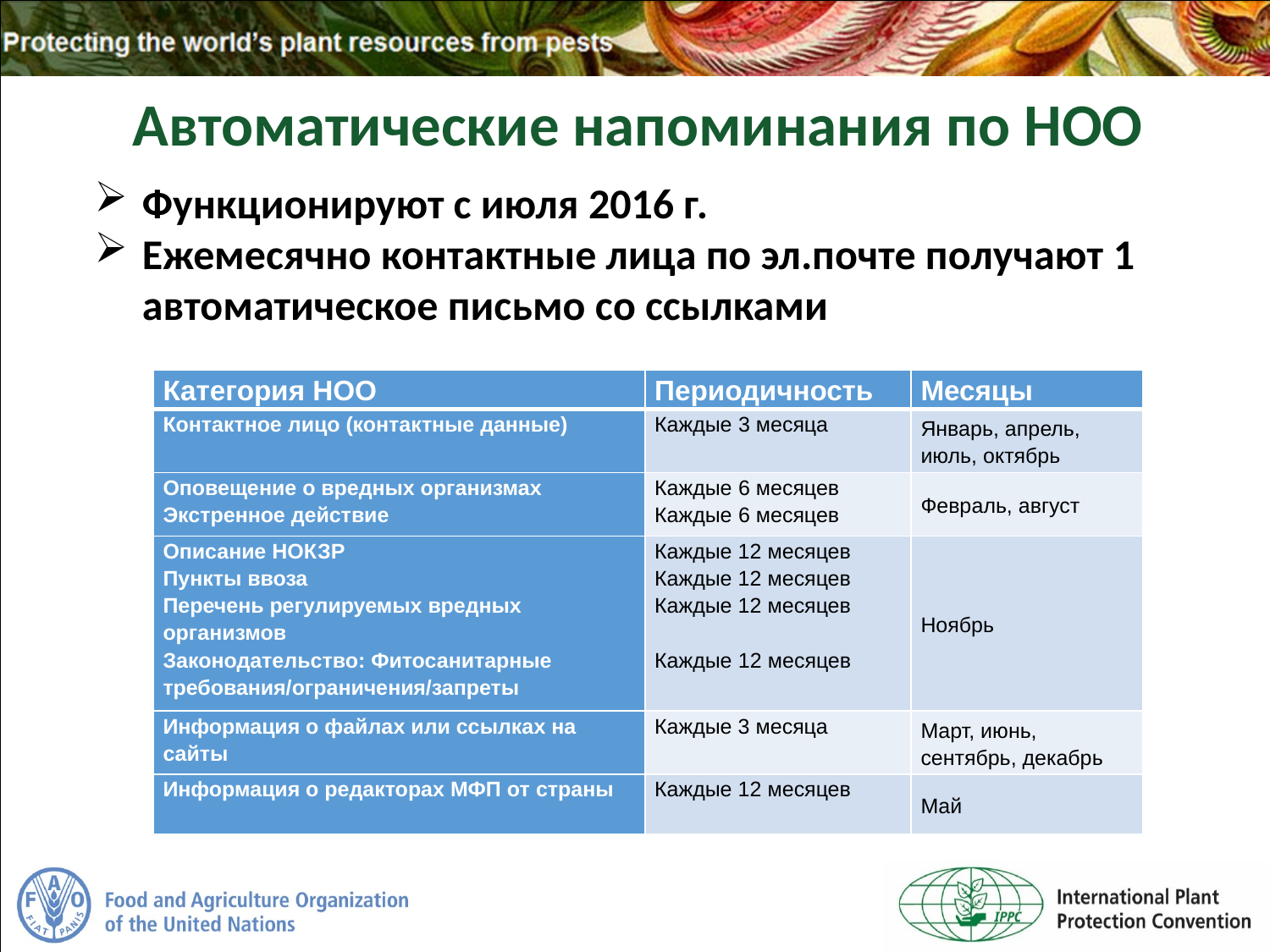

Автоматические напоминания по НОО
Функционируют с июля 2016 г.
Ежемесячно контактные лица по эл.почте получают 1 автоматическое письмо со ссылками

| Категория НОО | Периодичность | Месяцы |
| --- | --- | --- |
| Контактное лицо (контактные данные) | Каждые 3 месяца | Январь, апрель, июль, октябрь |
| Оповещение о вредных организмах Экстренное действие | Каждые 6 месяцев Каждые 6 месяцев | Февраль, август |
| Описание НОКЗР Пункты ввоза Перечень регулируемых вредных организмов Законодательство: Фитосанитарные требования/ограничения/запреты | Каждые 12 месяцев Каждые 12 месяцев Каждые 12 месяцев Каждые 12 месяцев | Ноябрь |
| Информация о файлах или ссылках на сайты | Каждые 3 месяца | Март, июнь, сентябрь, декабрь |
| Информация о редакторах МФП от страны | Каждые 12 месяцев | Май |